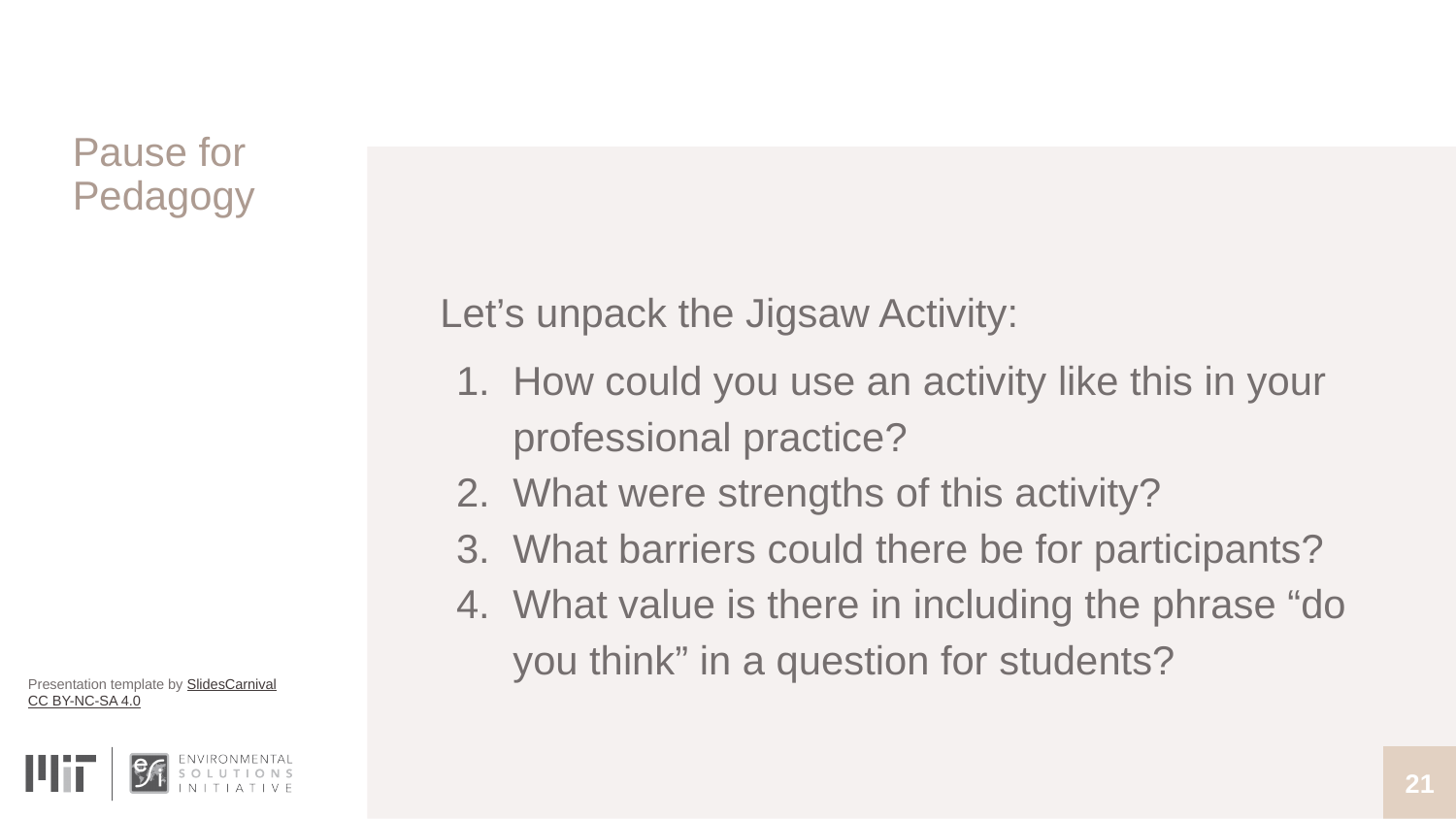

# Pause for Pedagogy

Let’s unpack the Jigsaw Activity:
How could you use an activity like this in your professional practice?
What were strengths of this activity?
What barriers could there be for participants?
What value is there in including the phrase “do you think” in a question for students?
21